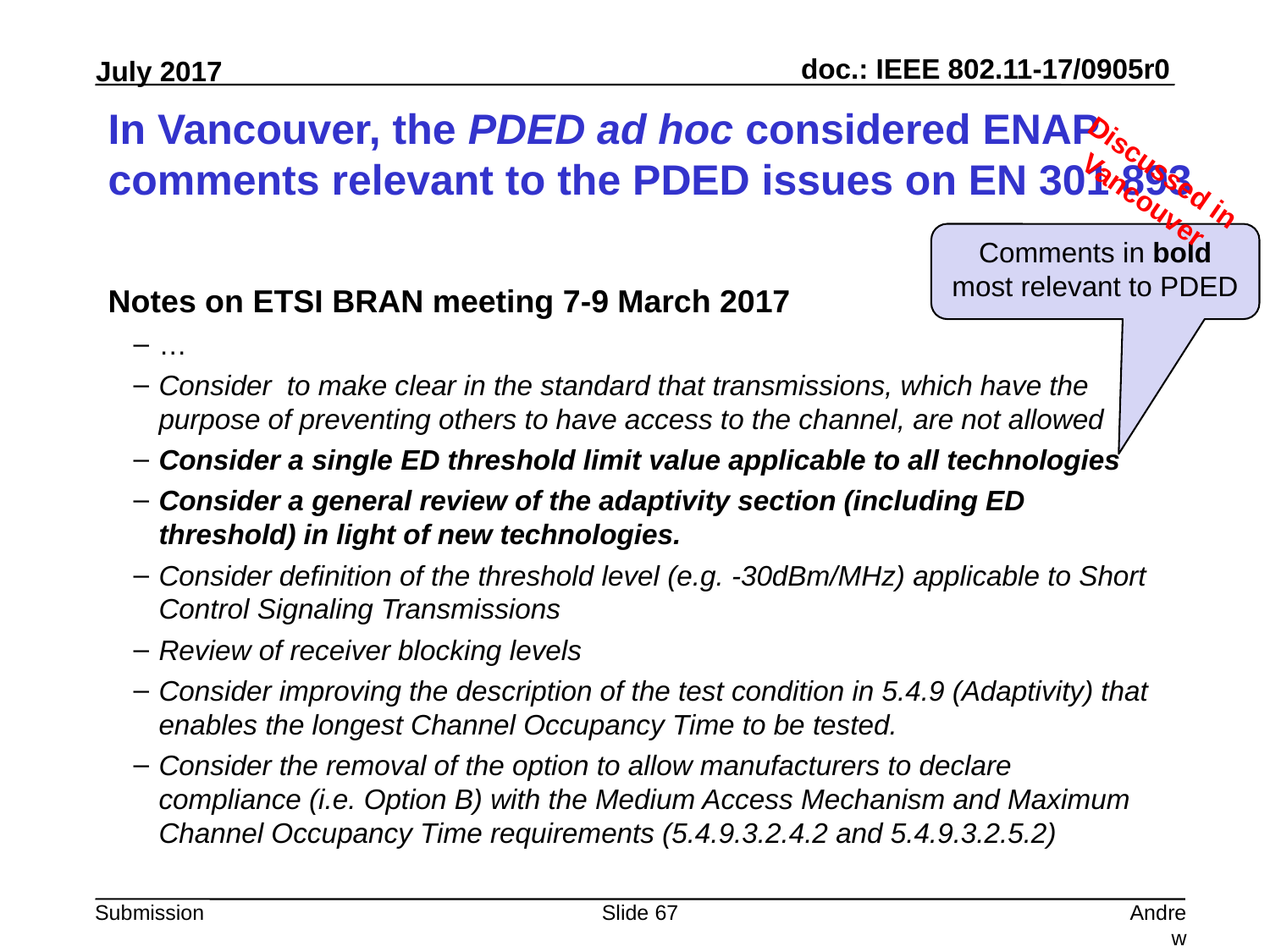

# In Vancouver, the PDED ad hoc considered ENAP comments relevant to the PDED issues on EN 301 893
Discussed in Vancouver
Comments in bold most relevant to PDED
Notes on ETSI BRAN meeting 7-9 March 2017
…
Consider  to make clear in the standard that transmissions, which have the purpose of preventing others to have access to the channel, are not allowed
Consider a single ED threshold limit value applicable to all technologies
Consider a general review of the adaptivity section (including ED threshold) in light of new technologies.
Consider definition of the threshold level (e.g. -30dBm/MHz) applicable to Short Control Signaling Transmissions
Review of receiver blocking levels
Consider improving the description of the test condition in 5.4.9 (Adaptivity) that enables the longest Channel Occupancy Time to be tested.
Consider the removal of the option to allow manufacturers to declare compliance (i.e. Option B) with the Medium Access Mechanism and Maximum Channel Occupancy Time requirements (5.4.9.3.2.4.2 and 5.4.9.3.2.5.2)

Slide 67
Andrew Myles, Cisco